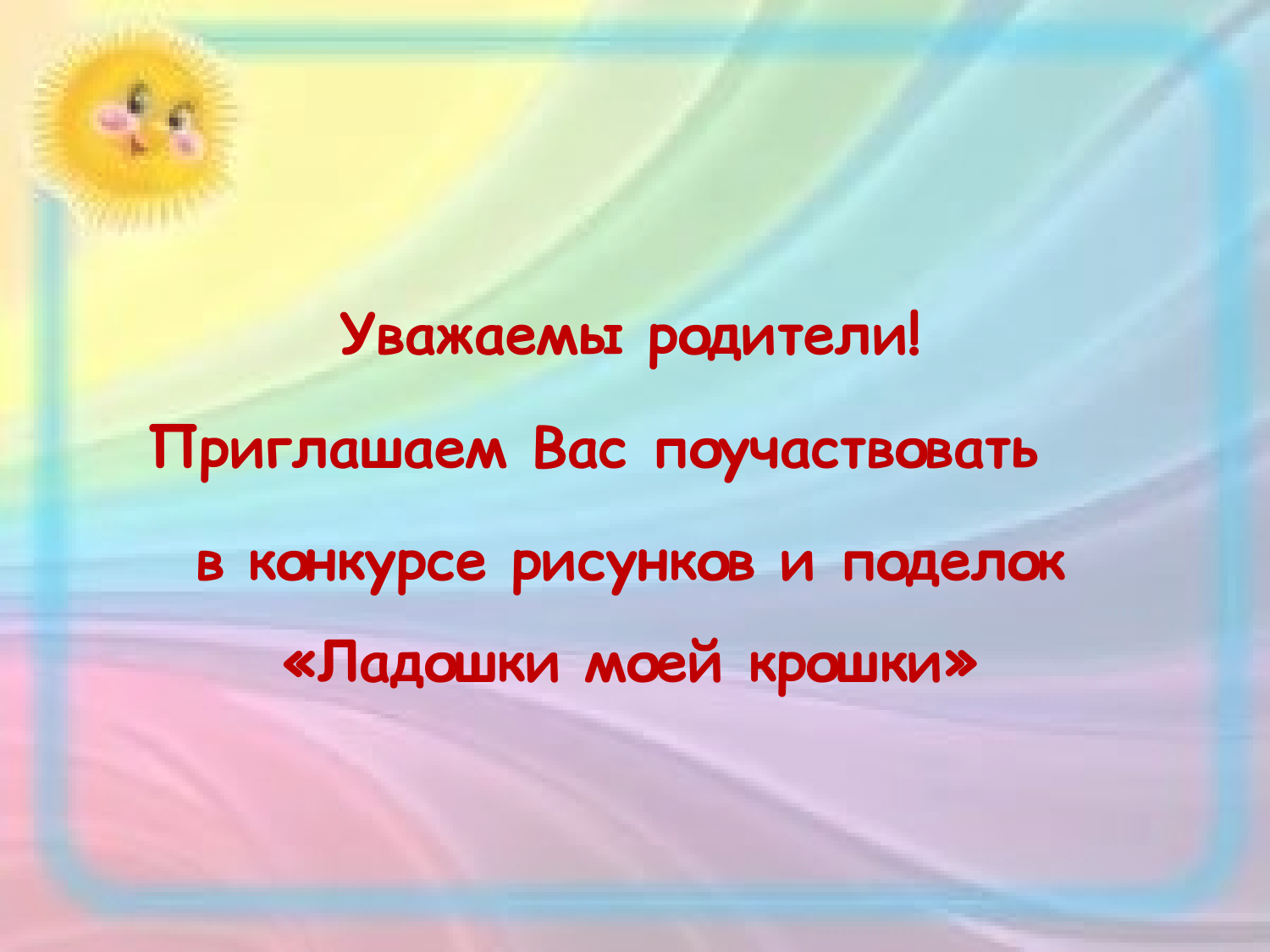

#
Уважаемы родители!
Приглашаем Вас поучаствовать
в конкурсе рисунков и поделок «Ладошки моей крошки»